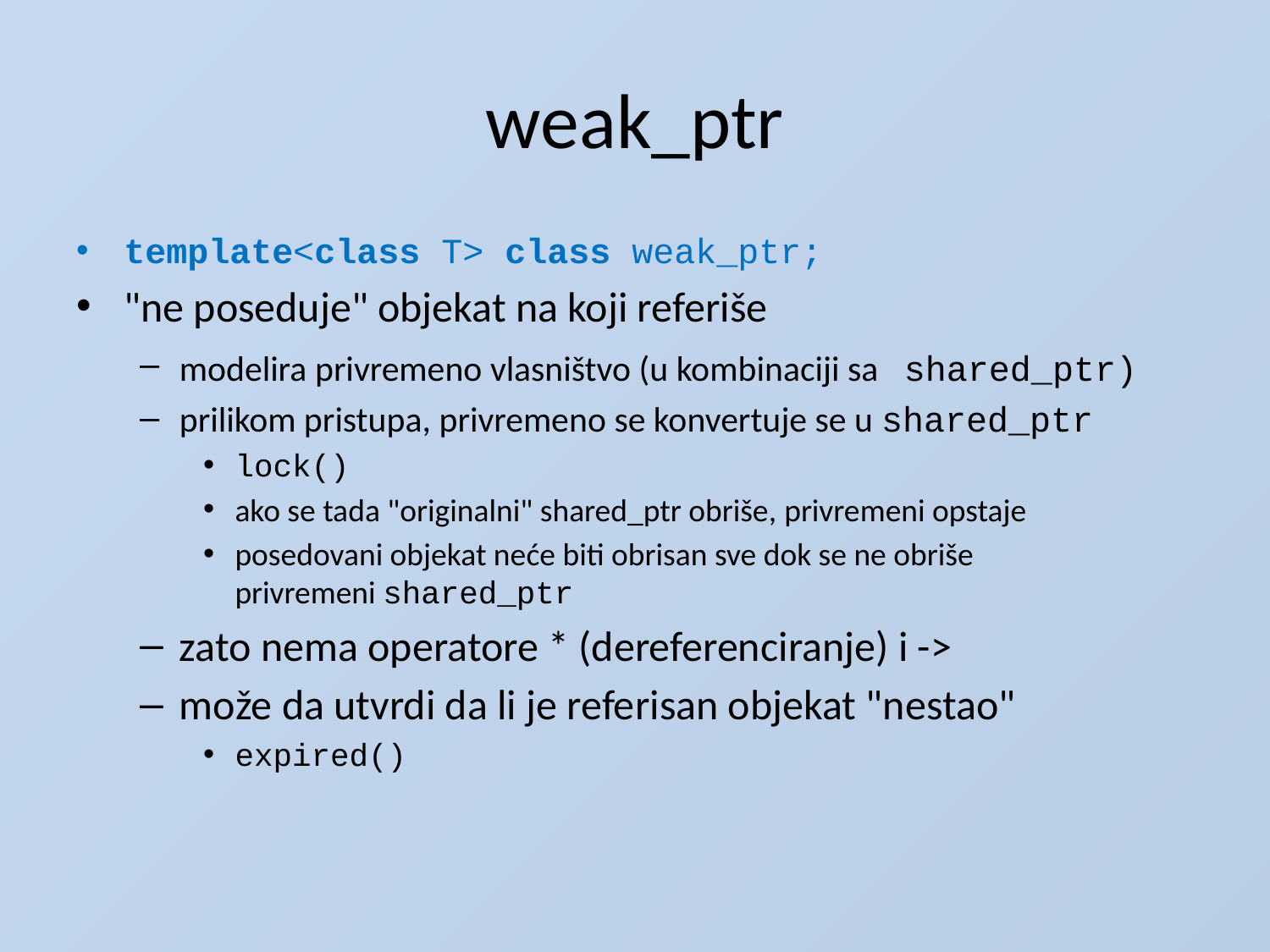

# weak_ptr
template<class T> class weak_ptr;
"ne poseduje" objekat na koji referiše
modelira privremeno vlasništvo (u kombinaciji sa shared_ptr)
prilikom pristupa, privremeno se konvertuje se u shared_ptr
lock()
ako se tada "originalni" shared_ptr obriše, privremeni opstaje
posedovani objekat neće biti obrisan sve dok se ne obriše
privremeni shared_ptr
zato nema operatore * (dereferenciranje) i ->
može da utvrdi da li je referisan objekat "nestao"
expired()